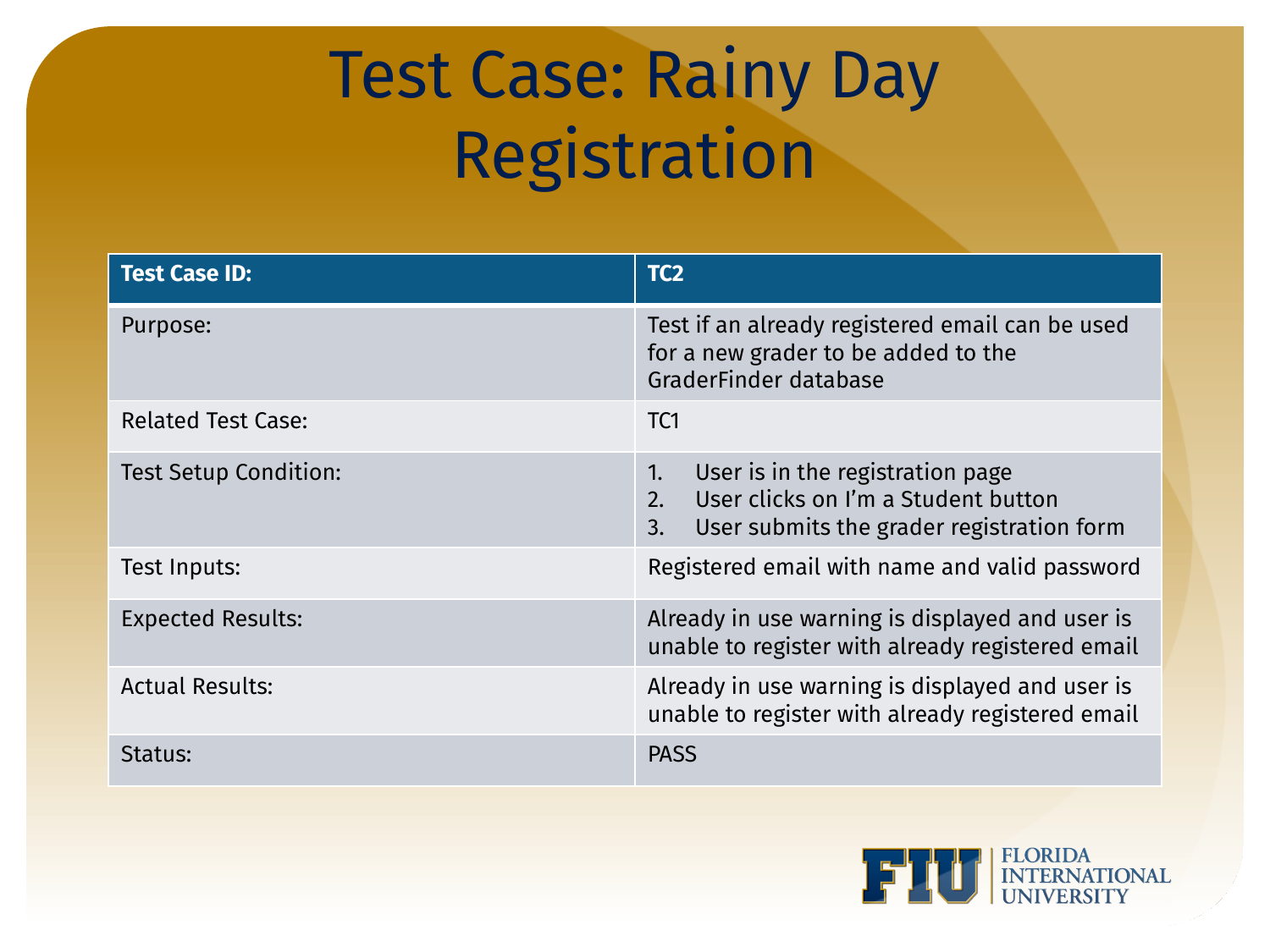

# Test Case: Rainy Day Registration
| Test Case ID: | TC2 |
| --- | --- |
| Purpose: | Test if an already registered email can be used for a new grader to be added to the GraderFinder database |
| Related Test Case: | TC1 |
| Test Setup Condition: | User is in the registration page User clicks on I’m a Student button User submits the grader registration form |
| Test Inputs: | Registered email with name and valid password |
| Expected Results: | Already in use warning is displayed and user is unable to register with already registered email |
| Actual Results: | Already in use warning is displayed and user is unable to register with already registered email |
| Status: | PASS |